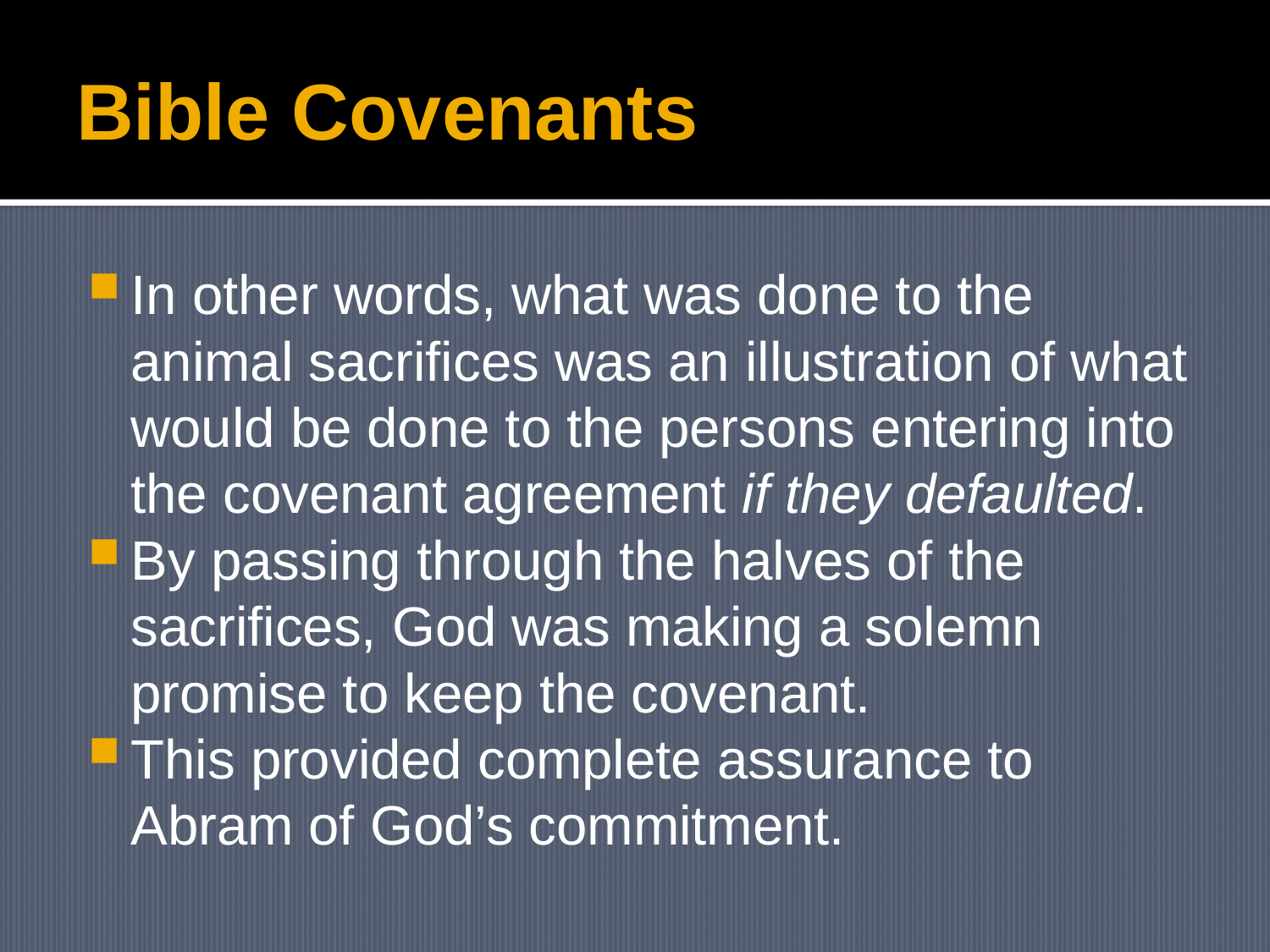

# Bible Covenants
In other words, what was done to the animal sacrifices was an illustration of what would be done to the persons entering into the covenant agreement if they defaulted.
By passing through the halves of the sacrifices, God was making a solemn promise to keep the covenant.
This provided complete assurance to Abram of God’s commitment.